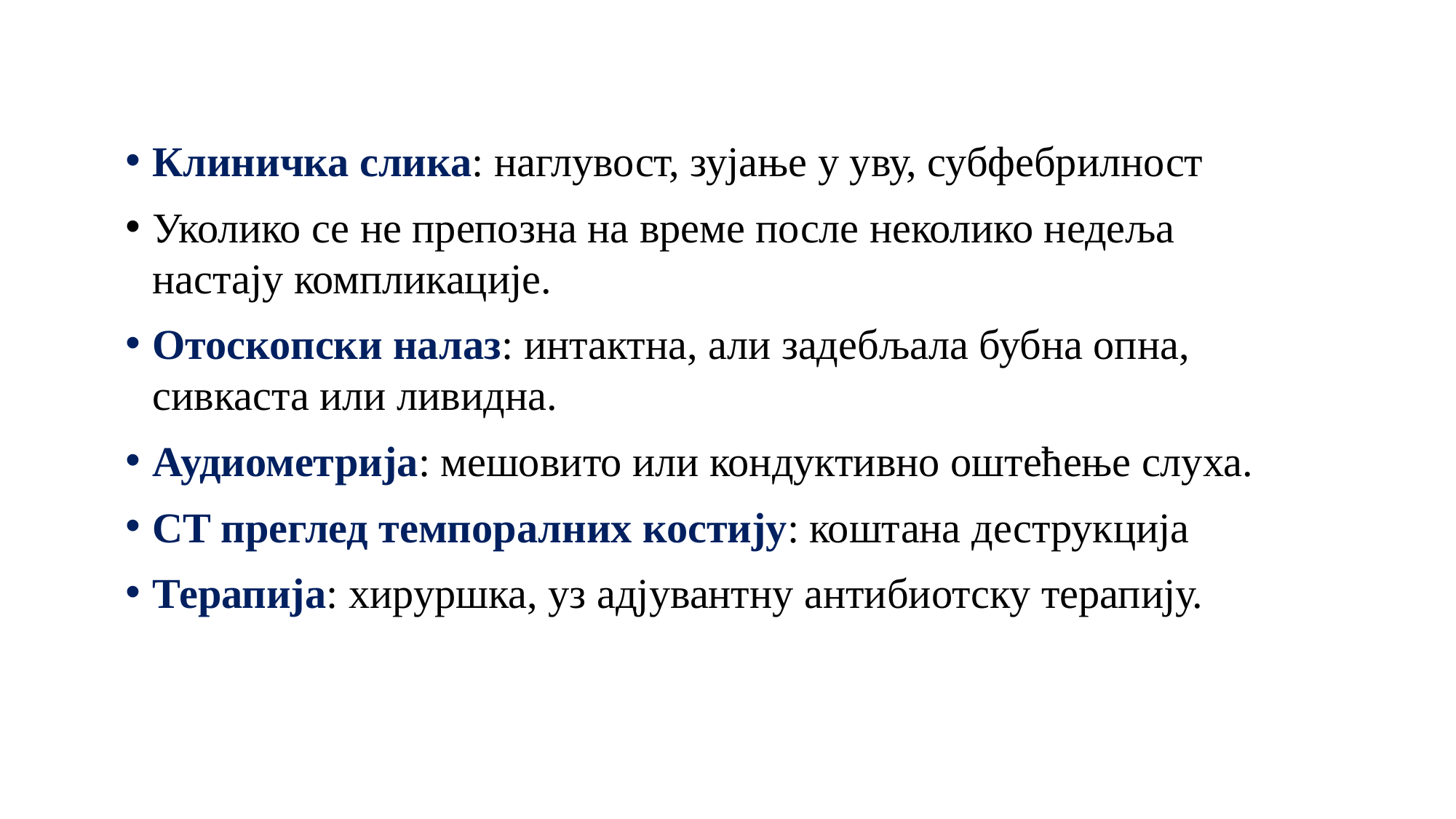

Клиничка слика: наглувост, зујање у уву, субфебрилност
Уколико се не препозна на време после неколико недеља настају компликације.
Отоскопски налаз: интактна, али задебљала бубна опна, сивкаста или ливидна.
Аудиометрија: мешовито или кондуктивно оштећење слуха.
CT преглед темпоралних костију: коштана деструкција
Терапија: хируршка, уз адјувантну антибиотску терапију.